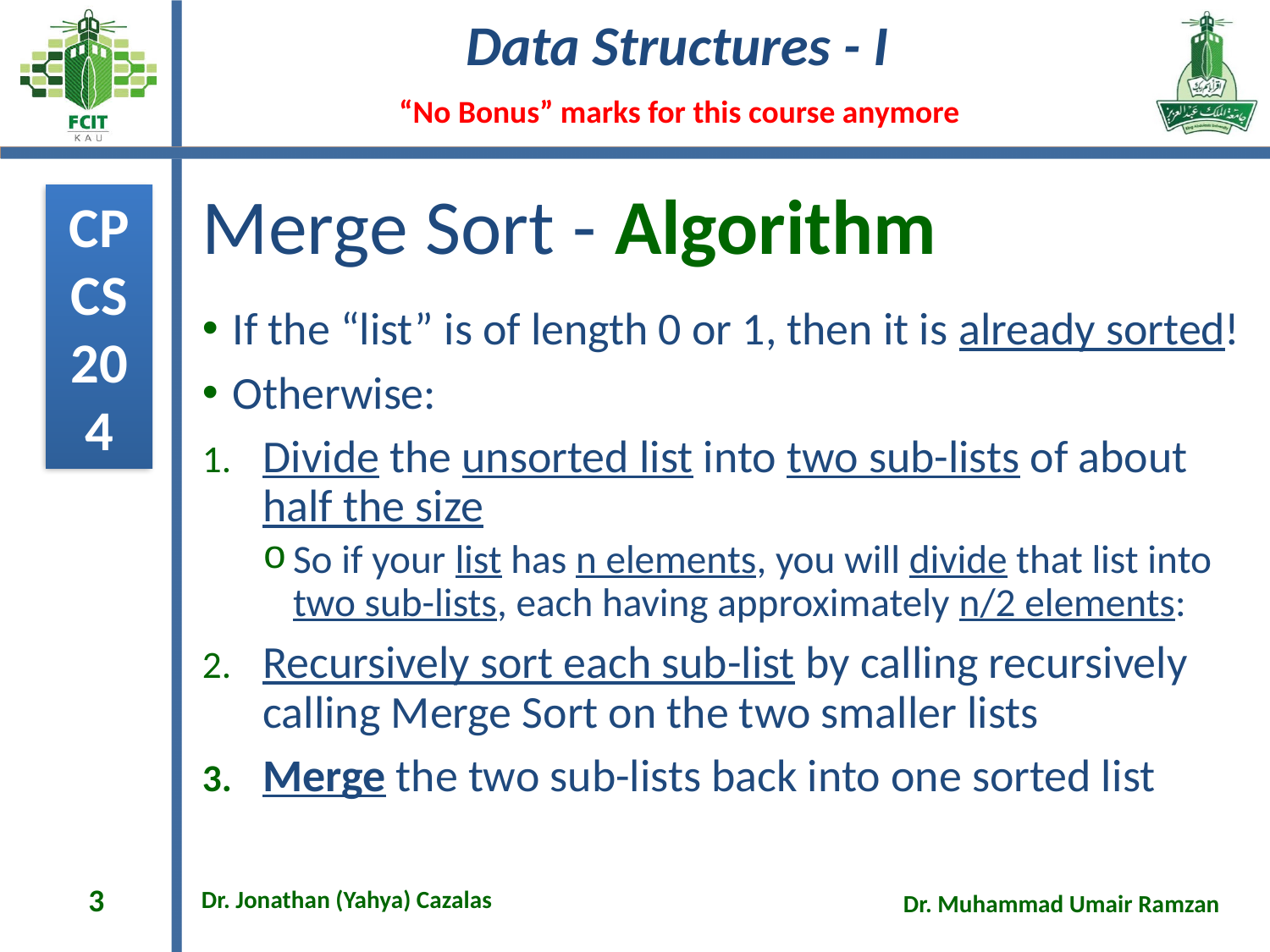

# Merge Sort - Algorithm
If the “list” is of length 0 or 1, then it is already sorted!
Otherwise:
Divide the unsorted list into two sub-lists of about half the size
So if your list has n elements, you will divide that list into two sub-lists, each having approximately n/2 elements:
Recursively sort each sub-list by calling recursively calling Merge Sort on the two smaller lists
Merge the two sub-lists back into one sorted list

3